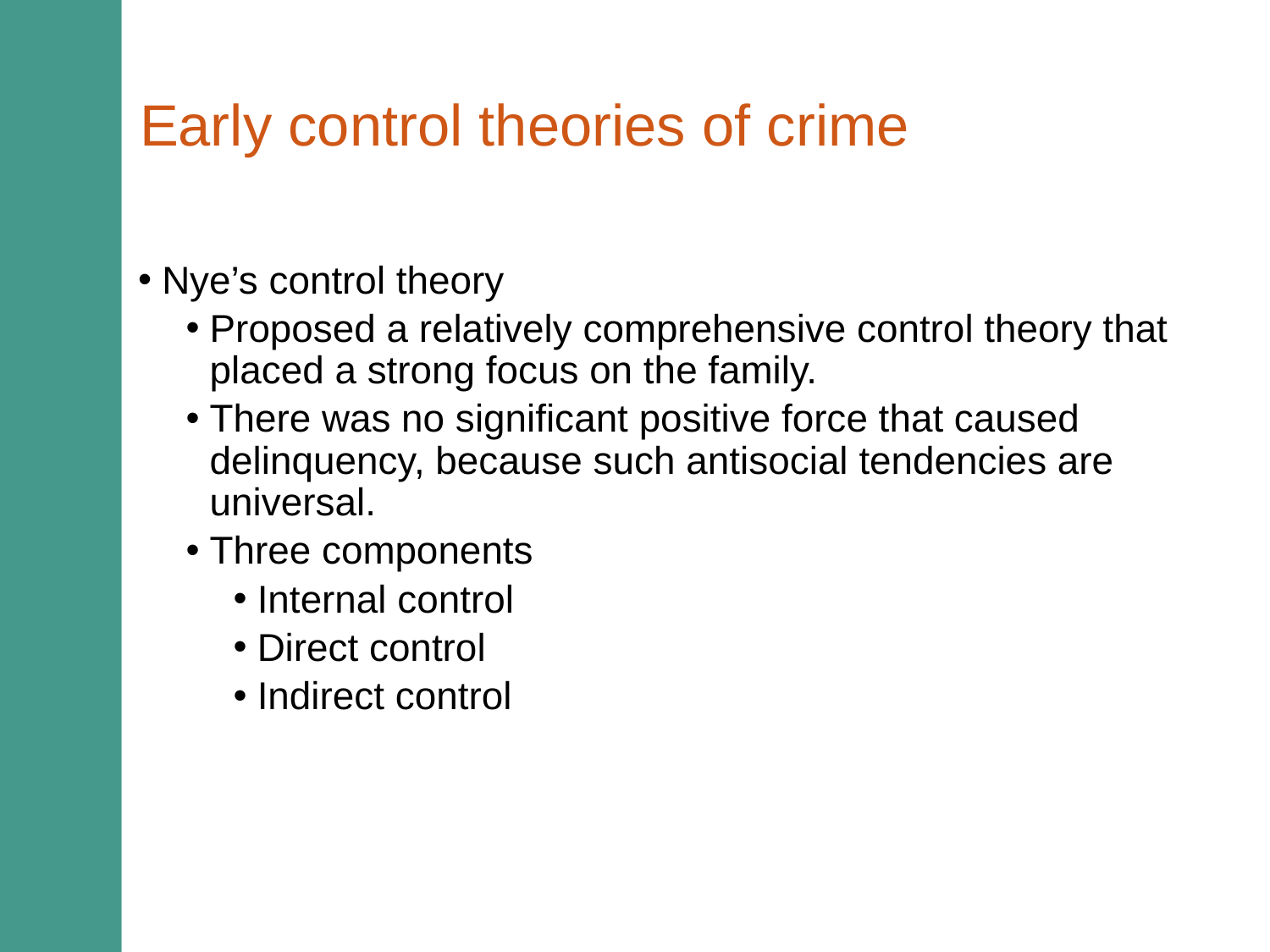

# Early control theories of crime
Nye’s control theory
Proposed a relatively comprehensive control theory that placed a strong focus on the family.
There was no significant positive force that caused delinquency, because such antisocial tendencies are universal.
Three components
Internal control
Direct control
Indirect control